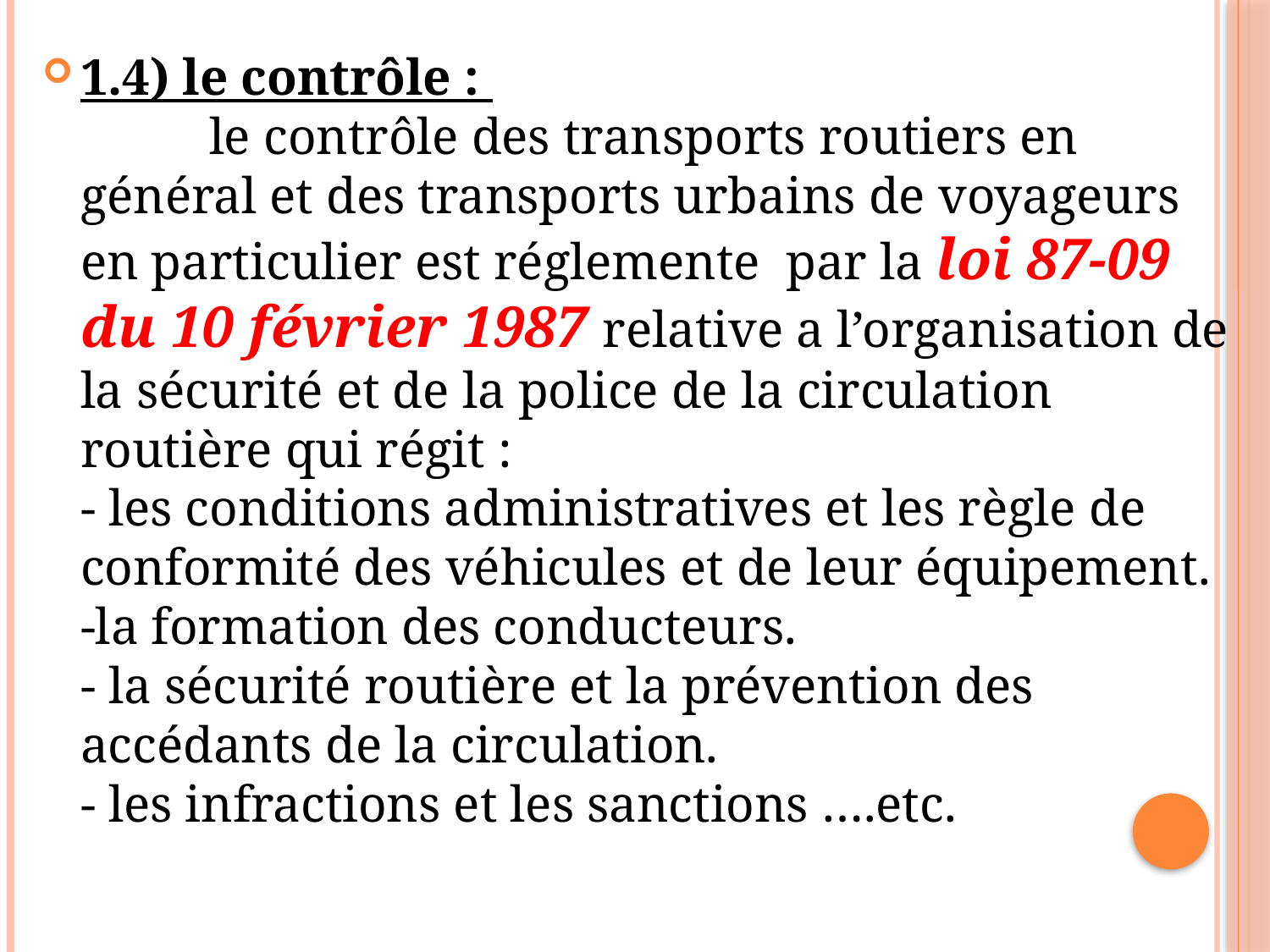

1.4) le contrôle :
          le contrôle des transports routiers en général et des transports urbains de voyageurs en particulier est réglemente  par la loi 87-09 du 10 février 1987 relative a l’organisation de la sécurité et de la police de la circulation routière qui régit :
- les conditions administratives et les règle de conformité des véhicules et de leur équipement.
-la formation des conducteurs.
- la sécurité routière et la prévention des accédants de la circulation.
- les infractions et les sanctions ….etc.